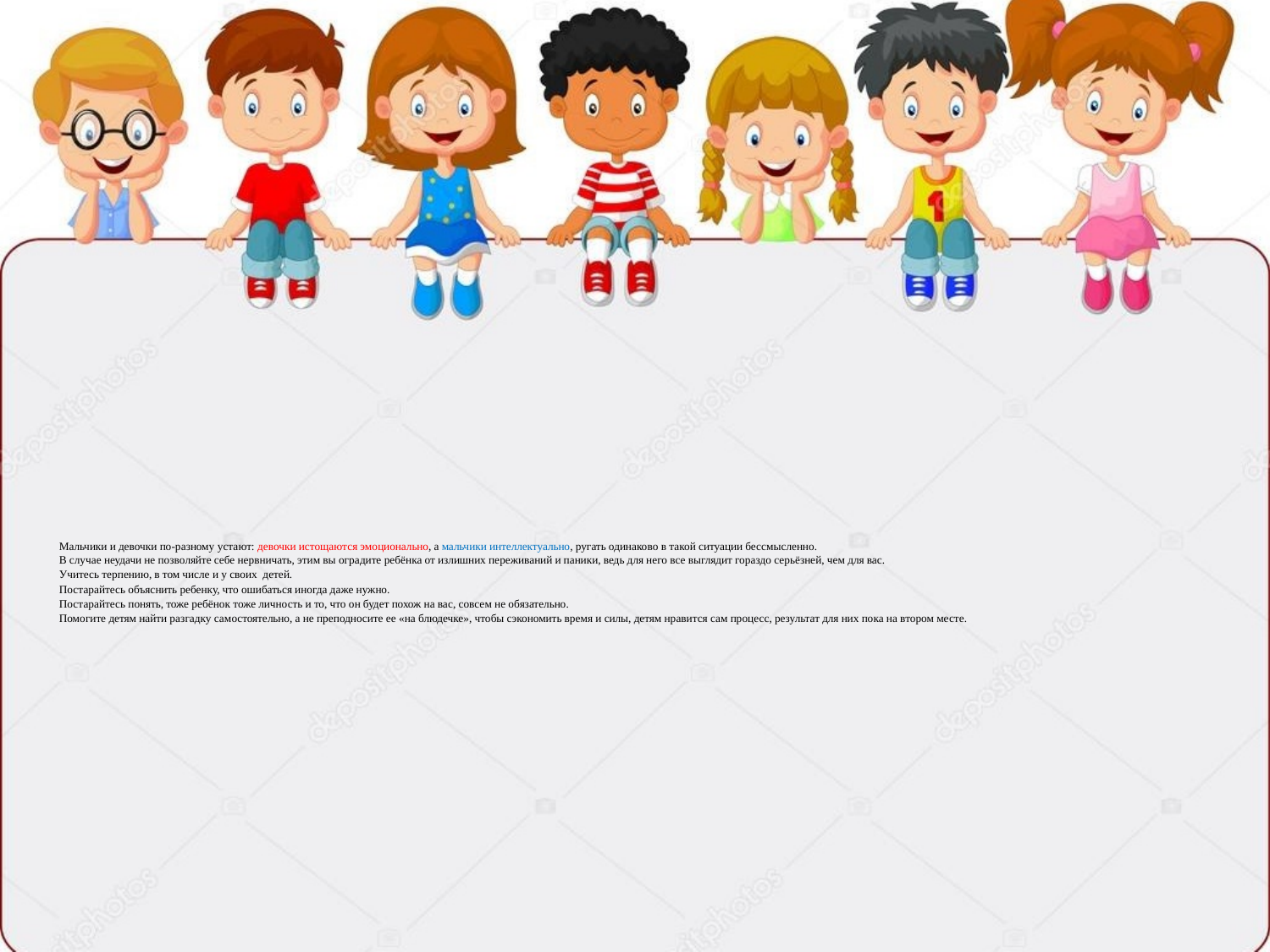

# Мальчики и девочки по-разному устают: девочки истощаются эмоционально, а мальчики интеллектуально, ругать одинаково в такой ситуации бессмысленно. В случае неудачи не позволяйте себе нервничать, этим вы оградите ребёнка от излишних переживаний и паники, ведь для него все выглядит гораздо серьёзней, чем для вас. Учитесь терпению, в том числе и у своих  детей. Постарайтесь объяснить ребенку, что ошибаться иногда даже нужно. Постарайтесь понять, тоже ребёнок тоже личность и то, что он будет похож на вас, совсем не обязательно. Помогите детям найти разгадку самостоятельно, а не преподносите ее «на блюдечке», чтобы сэкономить время и силы, детям нравится сам процесс, результат для них пока на втором месте.